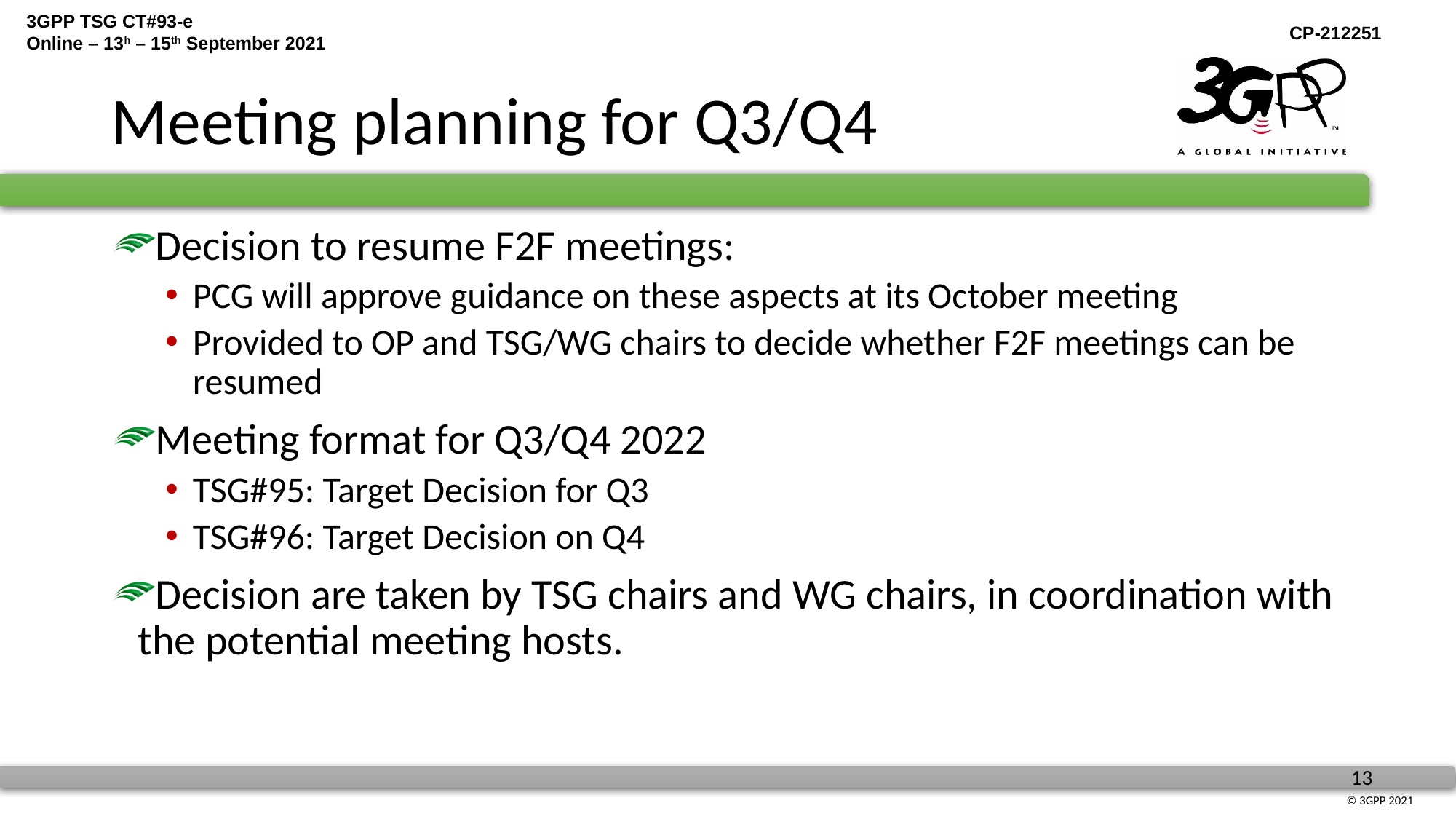

# Meeting planning for Q3/Q4
Decision to resume F2F meetings:
PCG will approve guidance on these aspects at its October meeting
Provided to OP and TSG/WG chairs to decide whether F2F meetings can be resumed
Meeting format for Q3/Q4 2022
TSG#95: Target Decision for Q3
TSG#96: Target Decision on Q4
Decision are taken by TSG chairs and WG chairs, in coordination with the potential meeting hosts.